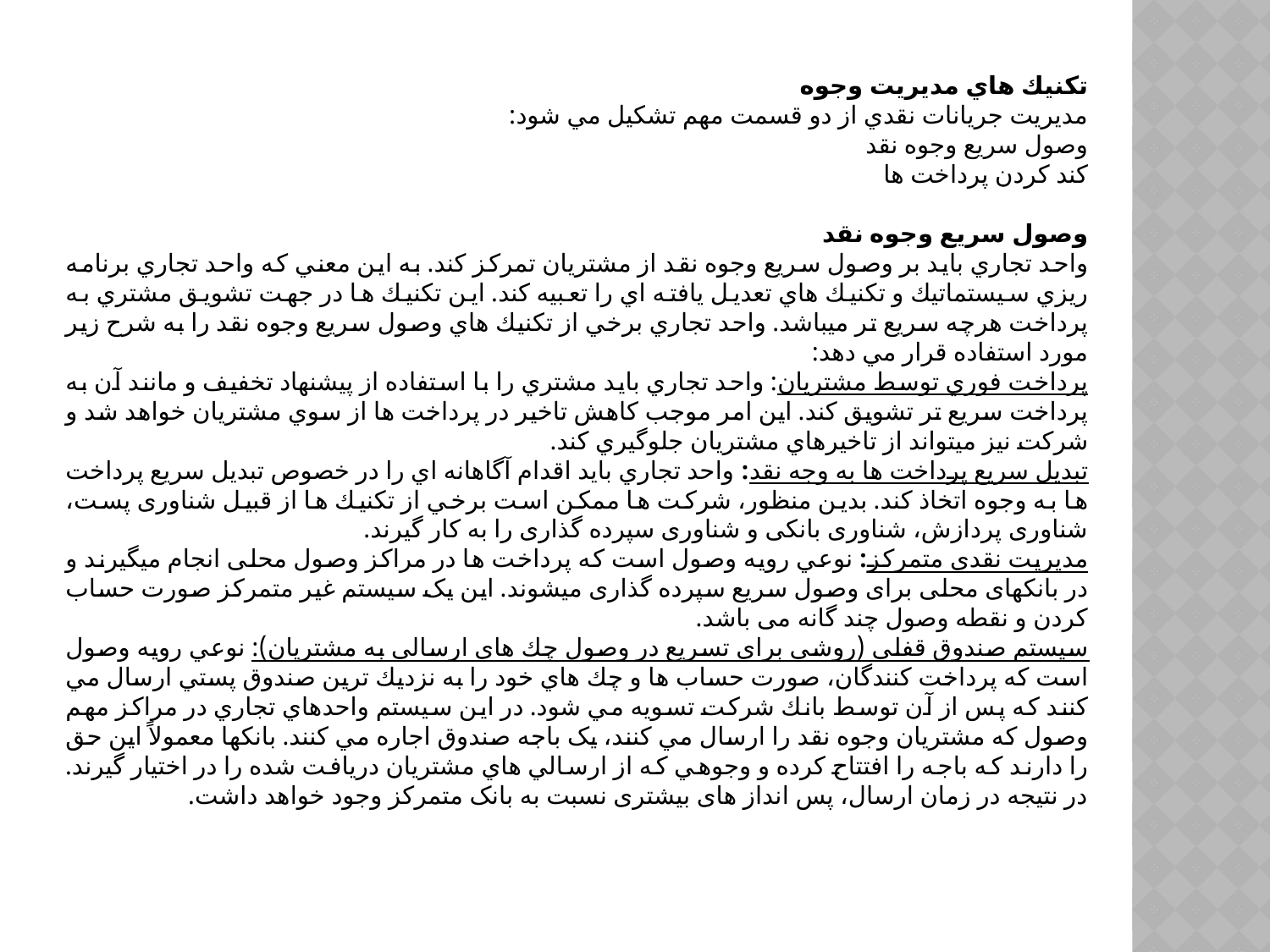

تكنيك هاي مديريت وجوه
مديريت جريانات نقدي از دو قسمت مهم تشكيل مي شود:
وصول سريع وجوه نقد
كند كردن پرداخت ها

وصول سريع وجوه نقد
واحد تجاري بايد بر وصول سريع وجوه نقد از مشتريان تمركز كند. به اين معني كه واحد تجاري برنامه ريزي سيستماتيك و تكنيك هاي تعديل يافته اي را تعبيه كند. اين تكنيك ها در جهت تشویق مشتري به پرداخت هرچه سريع تر می­باشد. واحد تجاري برخي از تكنيك هاي وصول سريع وجوه نقد را به شرح زير مورد استفاده قرار مي دهد:
پرداخت فوري توسط مشتريان: واحد تجاري بايد مشتري را با استفاده از پيشنهاد تخفيف و مانند آن به پرداخت سريع تر تشويق كند. اين امر موجب كاهش تاخير در پرداخت ها از سوي مشتريان خواهد شد و شركت نيز مي­تواند از تاخيرهاي مشتريان جلوگيري كند.
تبديل سريع پرداخت ها به وجه نقد: واحد تجاري بايد اقدام آگاهانه اي را در خصوص تبديل سريع پرداخت ها به وجوه اتخاذ كند. بدين منظور، شركت ها ممكن است برخي از تكنيك ها از قبيل شناوری پست، شناوری پردازش، شناوری بانکی و شناوری سپرده گذاری را به كار گیرند.
مدیریت نقدی متمرکز: نوعي رويه وصول است كه پرداخت ها در مراکز وصول محلی انجام می­گیرند و در بانکهای محلی برای وصول سریع سپرده گذاری می­شوند. این یک سیستم غیر متمرکز صورت حساب کردن و نقطه وصول چند گانه می باشد.
سيستم صندوق قفلی (روشي براي تسريع در وصول چك هاي ارسالي به مشتريان): نوعي رويه وصول است كه پرداخت كنندگان، صورت حساب ها و چك هاي خود را به نزديك ترين صندوق پستي ارسال مي كنند كه پس از آن توسط بانك شركت تسويه مي شود. در این سیستم واحدهاي تجاري در مراكز مهم وصول كه مشتريان وجوه نقد را ارسال مي كنند، یک باجه صندوق اجاره مي كنند. بانك­ها معمولاً اين حق را دارند كه باجه را افتتاح كرده و وجوهي كه از ارسالي هاي مشتريان دريافت شده را در اختيار گيرند. در نتیجه در زمان ارسال، پس انداز های بیشتری نسبت به بانک متمرکز وجود خواهد داشت.